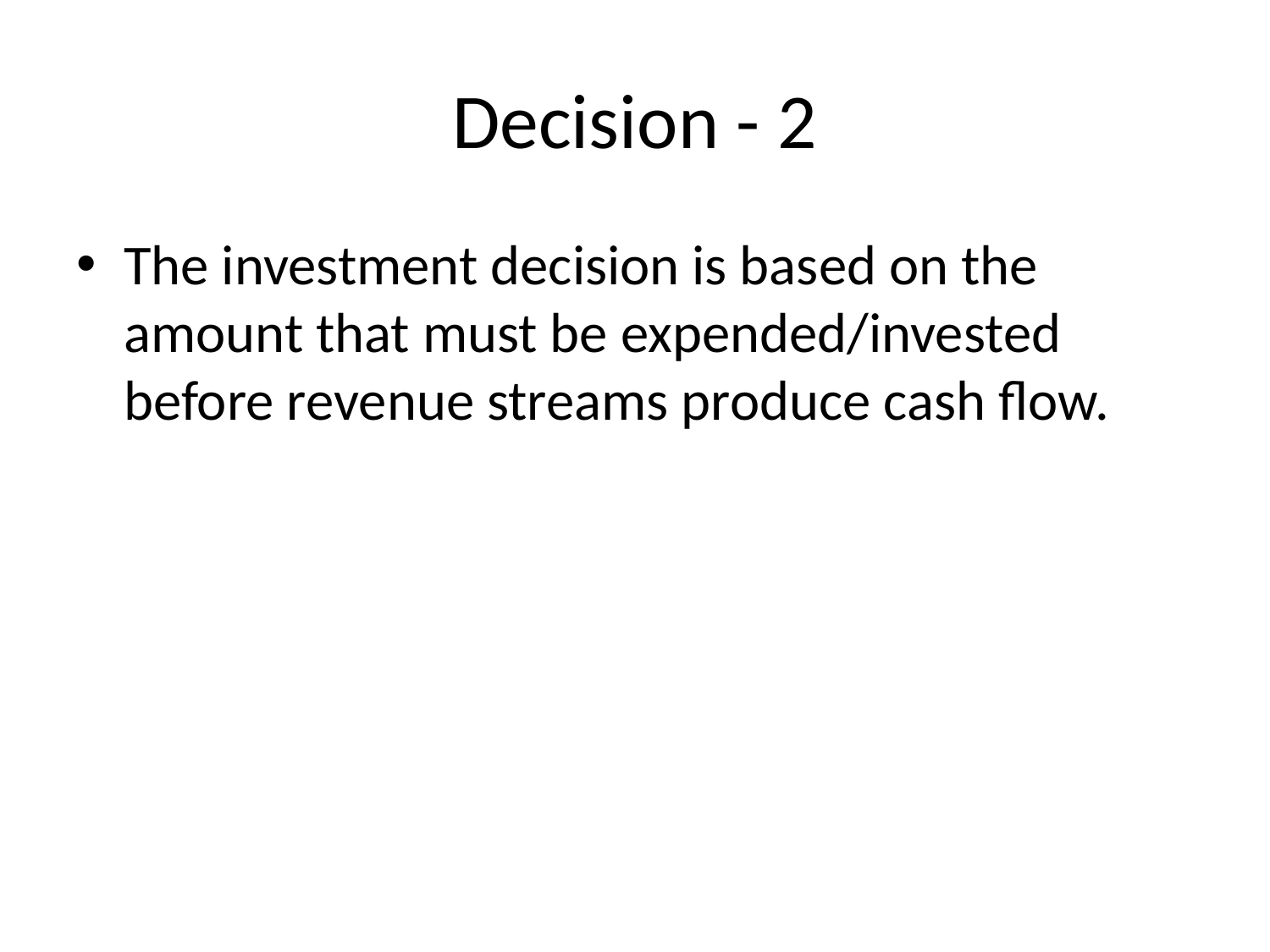

# Decision - 2
The investment decision is based on the amount that must be expended/invested before revenue streams produce cash flow.